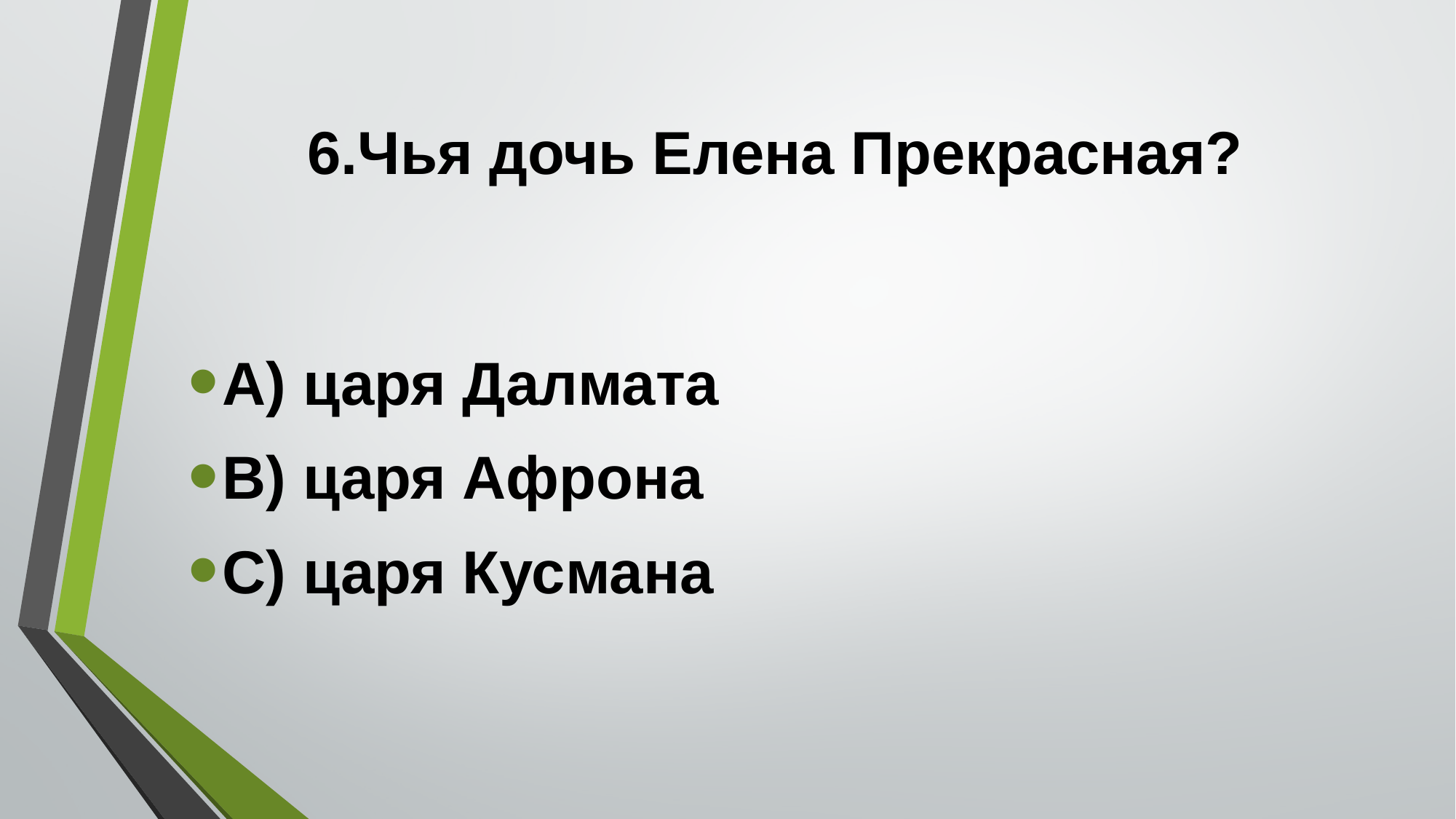

# 6.Чья дочь Елена Прекрасная?
А) царя Далмата
В) царя Афрона
С) царя Кусмана